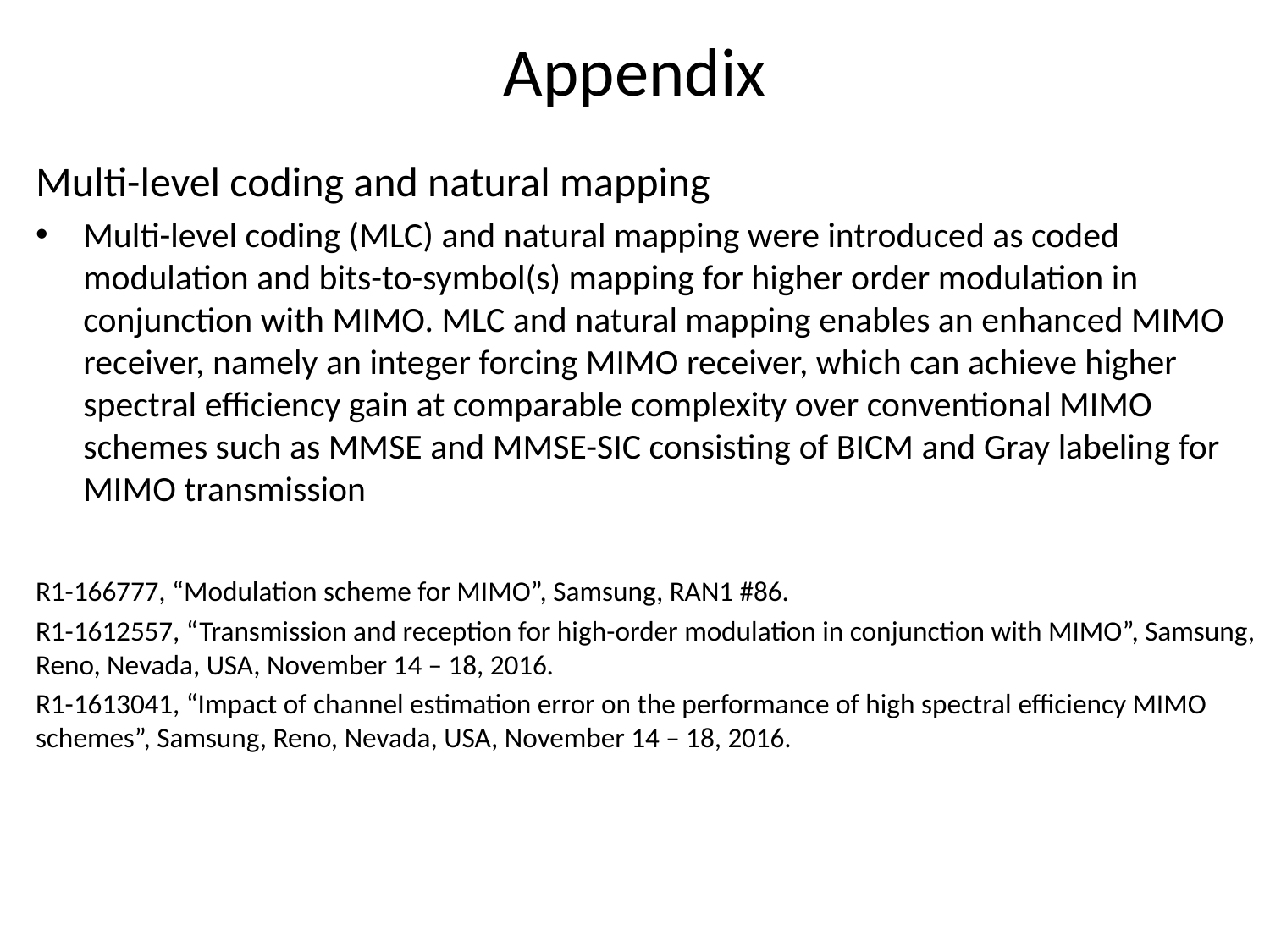

# Appendix
Multi-level coding and natural mapping
Multi-level coding (MLC) and natural mapping were introduced as coded modulation and bits-to-symbol(s) mapping for higher order modulation in conjunction with MIMO. MLC and natural mapping enables an enhanced MIMO receiver, namely an integer forcing MIMO receiver, which can achieve higher spectral efficiency gain at comparable complexity over conventional MIMO schemes such as MMSE and MMSE-SIC consisting of BICM and Gray labeling for MIMO transmission

R1-166777, “Modulation scheme for MIMO”, Samsung, RAN1 #86.
R1-1612557, “Transmission and reception for high-order modulation in conjunction with MIMO”, Samsung, Reno, Nevada, USA, November 14 – 18, 2016.
R1-1613041, “Impact of channel estimation error on the performance of high spectral efficiency MIMO schemes”, Samsung, Reno, Nevada, USA, November 14 – 18, 2016.